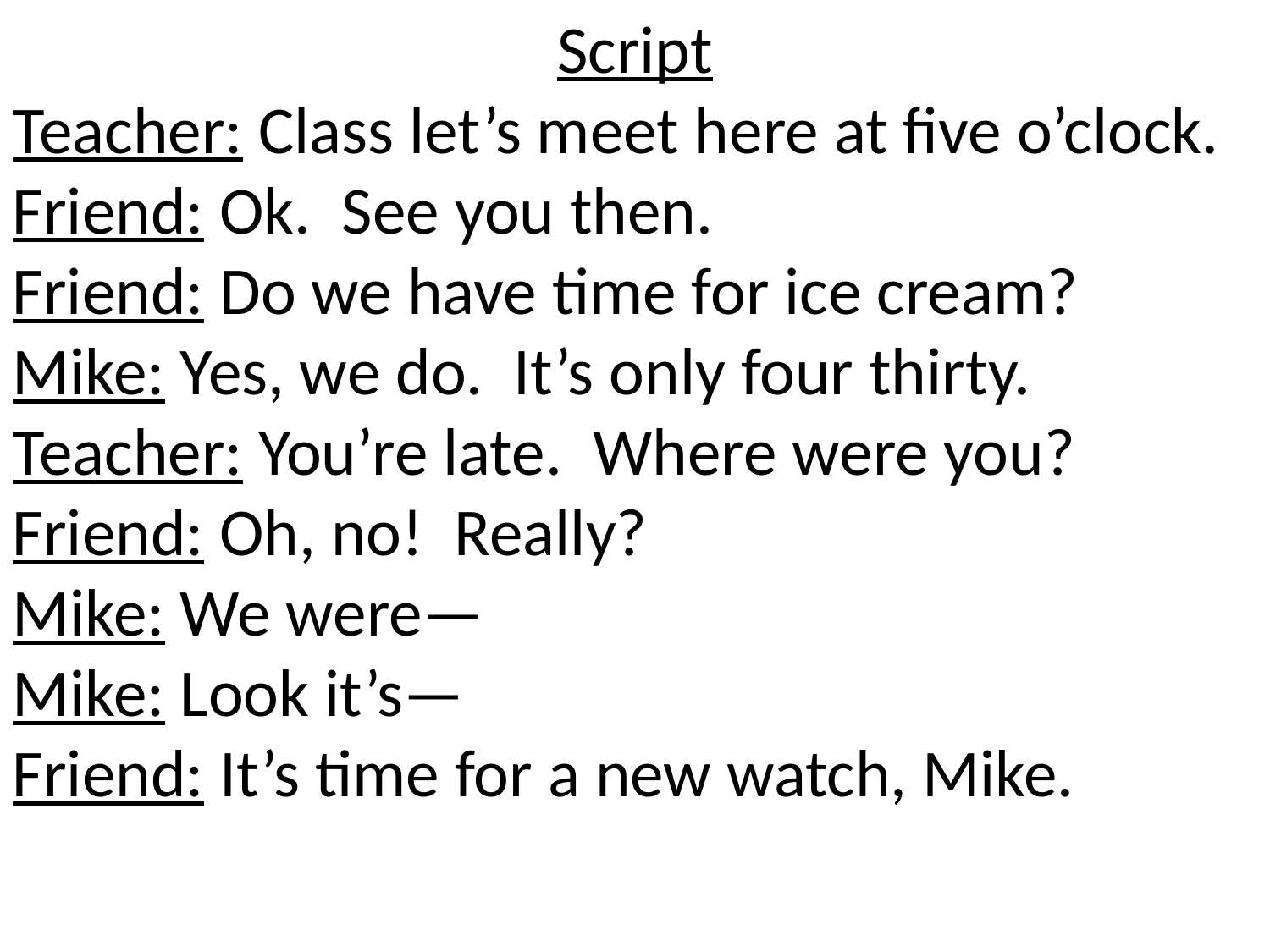

Script
Teacher: Class let’s meet here at five o’clock.
Friend: Ok.  See you then.
Friend: Do we have time for ice cream?
Mike: Yes, we do.  It’s only four thirty.
Teacher: You’re late.  Where were you?
Friend: Oh, no!  Really?
Mike: We were—
Mike: Look it’s—
Friend: It’s time for a new watch, Mike.